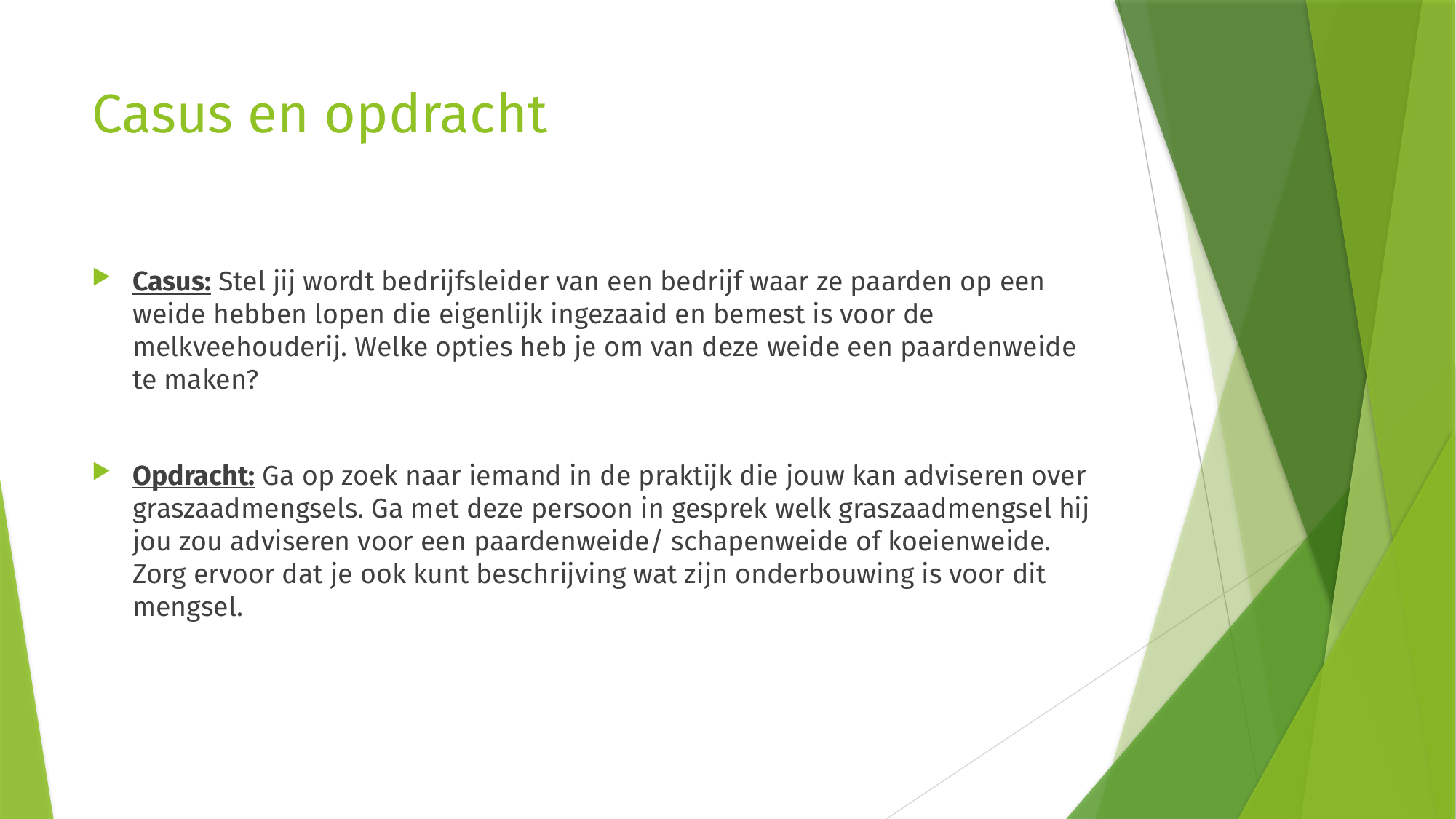

# Casus en opdracht
Casus: Stel jij wordt bedrijfsleider van een bedrijf waar ze paarden op een weide hebben lopen die eigenlijk ingezaaid en bemest is voor de melkveehouderij. Welke opties heb je om van deze weide een paardenweide te maken?

Opdracht: Ga op zoek naar iemand in de praktijk die jouw kan adviseren over graszaadmengsels. Ga met deze persoon in gesprek welk graszaadmengsel hij jou zou adviseren voor een paardenweide/ schapenweide of koeienweide. Zorg ervoor dat je ook kunt beschrijving wat zijn onderbouwing is voor dit mengsel.